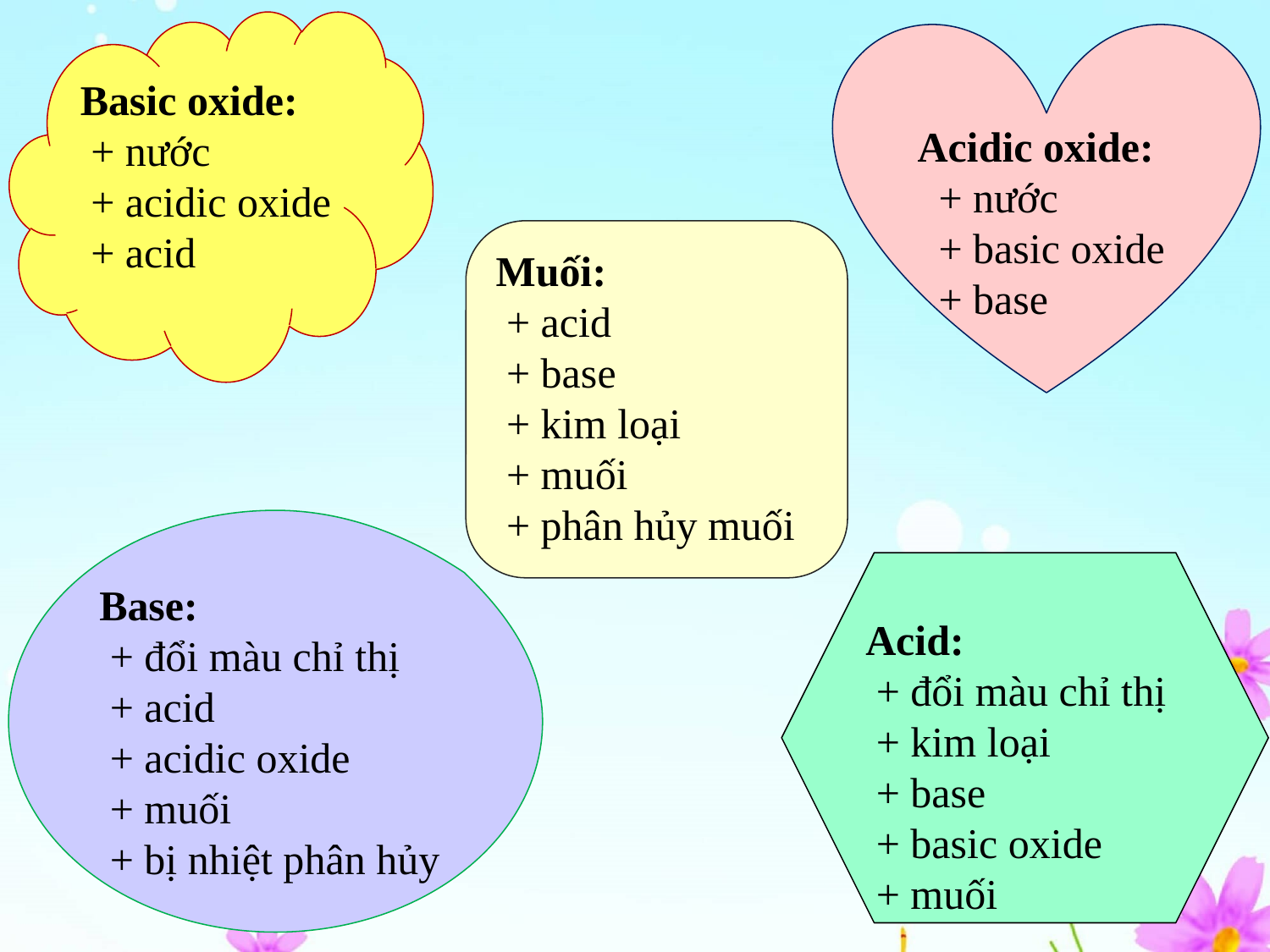

Basic oxide:
 + nước
 + acidic oxide
 + acid

Acidic oxide:
  + nước
  + basic oxide
  + base
Muối:
 + acid
 + base
 + kim loại
 + muối
 + phân hủy muối
Base:
 + đổi màu chỉ thị
 + acid
 + acidic oxide
 + muối
 + bị nhiệt phân hủy
Acid:
 + đổi màu chỉ thị
 + kim loại
 + base
 + basic oxide
 + muối